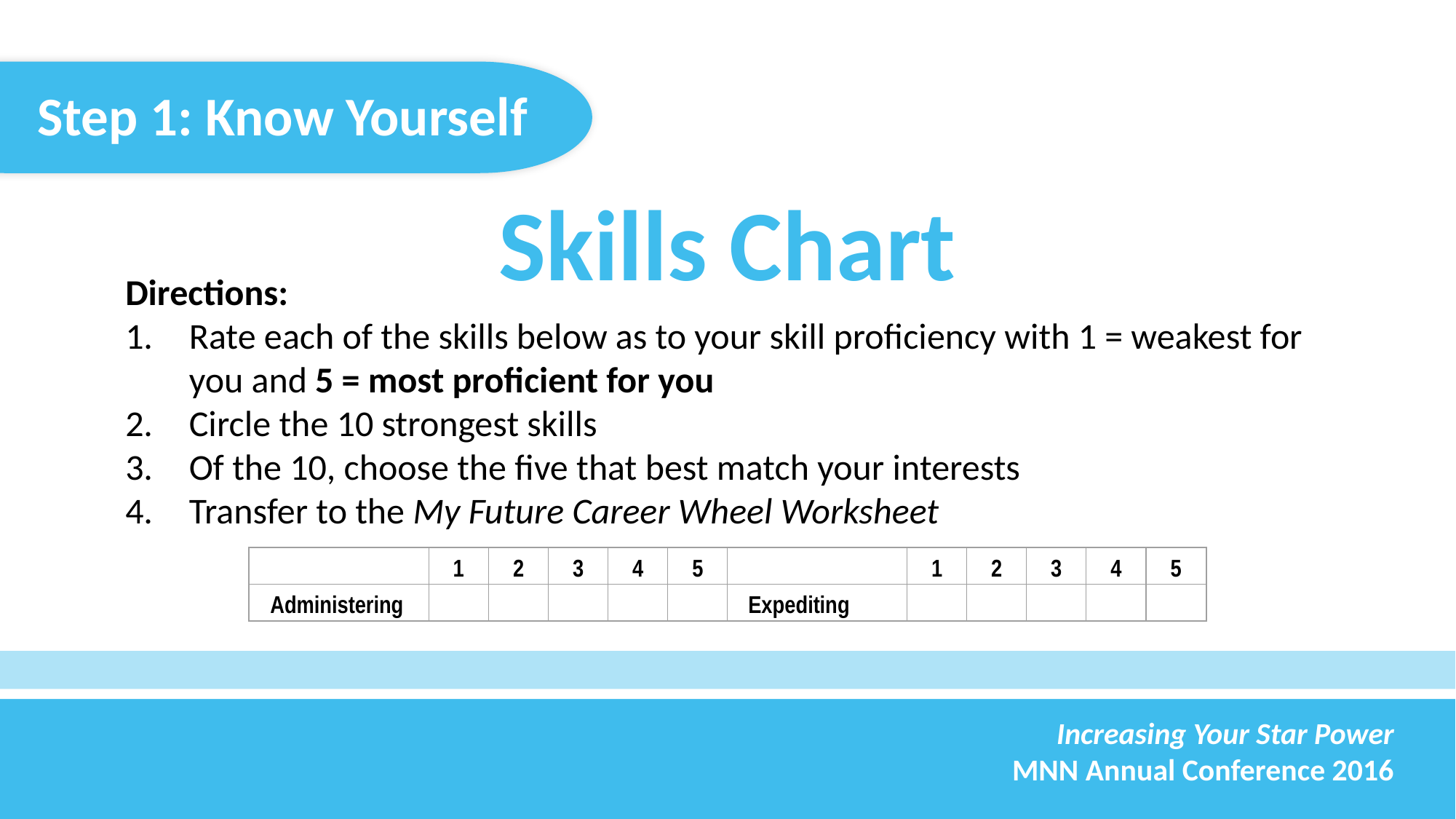

Step 1: Know Yourself
Skills Chart
Directions:
Rate each of the skills below as to your skill proficiency with 1 = weakest for you and 5 = most proficient for you
Circle the 10 strongest skills
Of the 10, choose the five that best match your interests
Transfer to the My Future Career Wheel Worksheet

1

2

3

4

5

1

2

3

4

5

Administering

Expediting

Increasing Your Star Power
MNN Annual Conference 2016